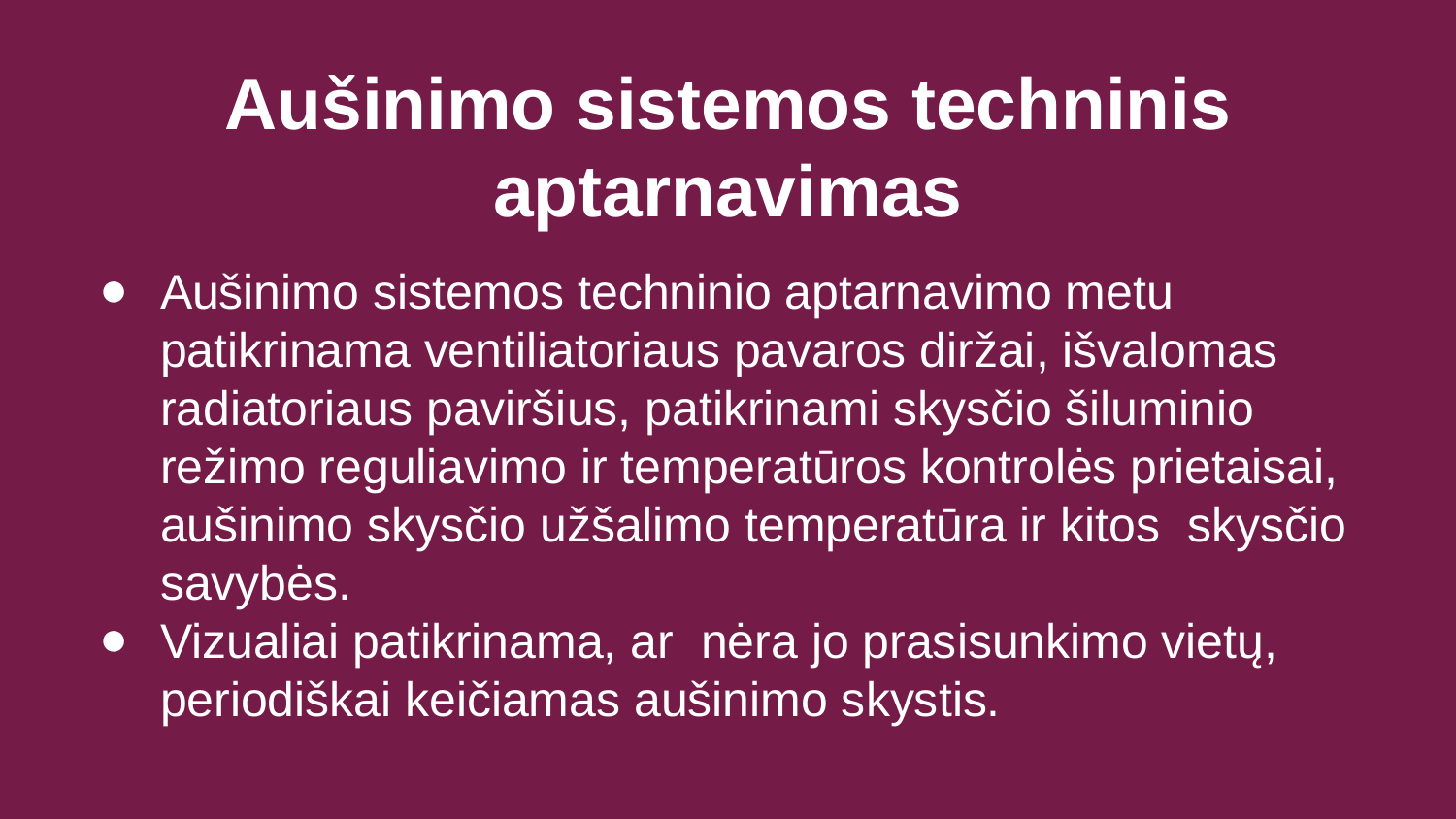

# Aušinimo sistemos techninis aptarnavimas
Aušinimo sistemos techninio aptarnavimo metu  patikrinama ventiliatoriaus pavaros diržai, išvalomas radiatoriaus paviršius, patikrinami skysčio šiluminio režimo reguliavimo ir temperatūros kontrolės prietaisai, aušinimo skysčio užšalimo temperatūra ir kitos  skysčio savybės.
Vizualiai patikrinama, ar  nėra jo prasisunkimo vietų, periodiškai keičiamas aušinimo skystis.